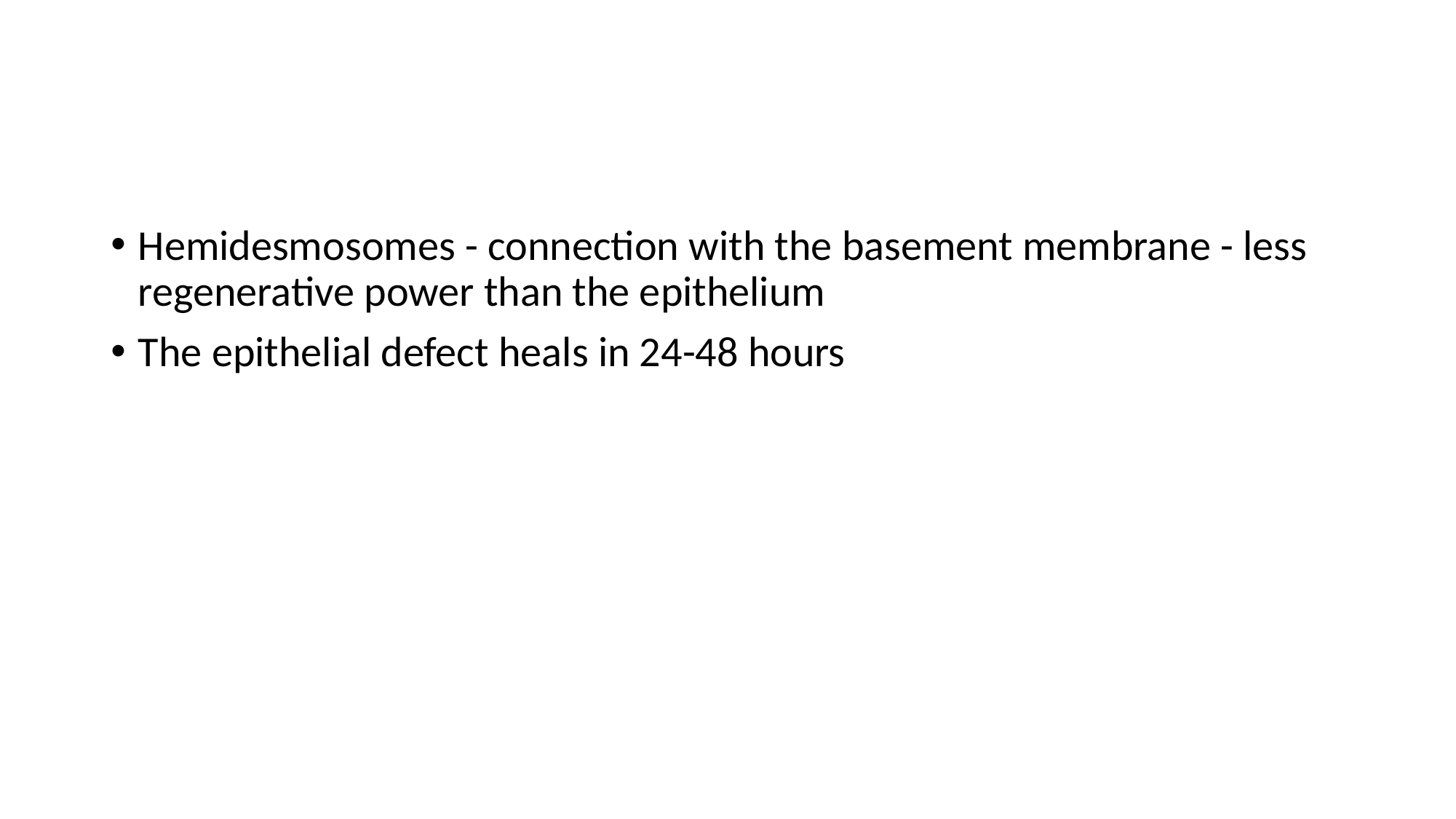

#
Hemidesmosomes - connection with the basement membrane - less regenerative power than the epithelium
The epithelial defect heals in 24-48 hours